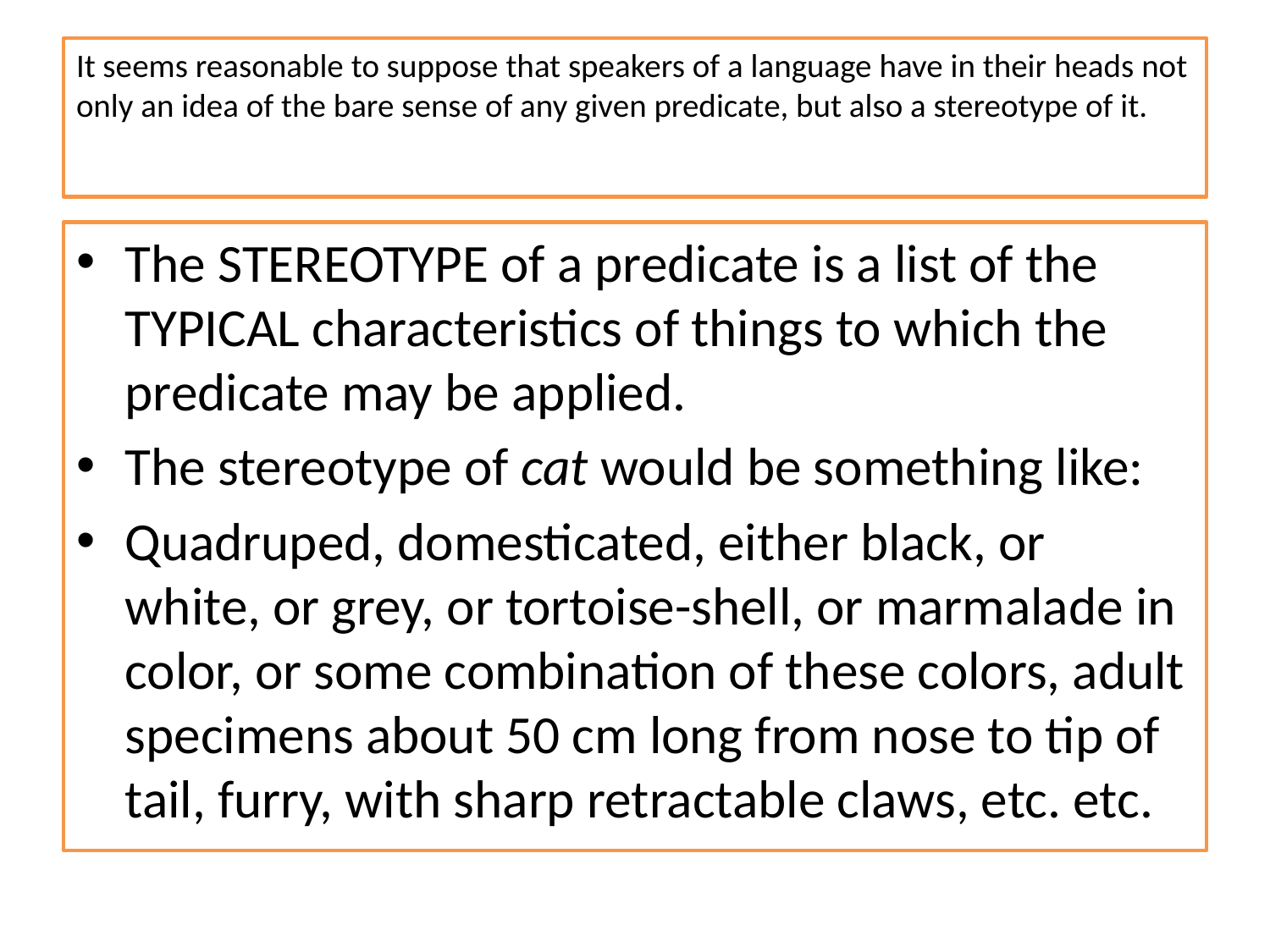

# It seems reasonable to suppose that speakers of a language have in their heads not only an idea of the bare sense of any given predicate, but also a stereotype of it.
The STEREOTYPE of a predicate is a list of the TYPICAL characteristics of things to which the predicate may be applied.
The stereotype of cat would be something like:
Quadruped, domesticated, either black, or white, or grey, or tortoise-shell, or marmalade in color, or some combination of these colors, adult specimens about 50 cm long from nose to tip of tail, furry, with sharp retractable claws, etc. etc.